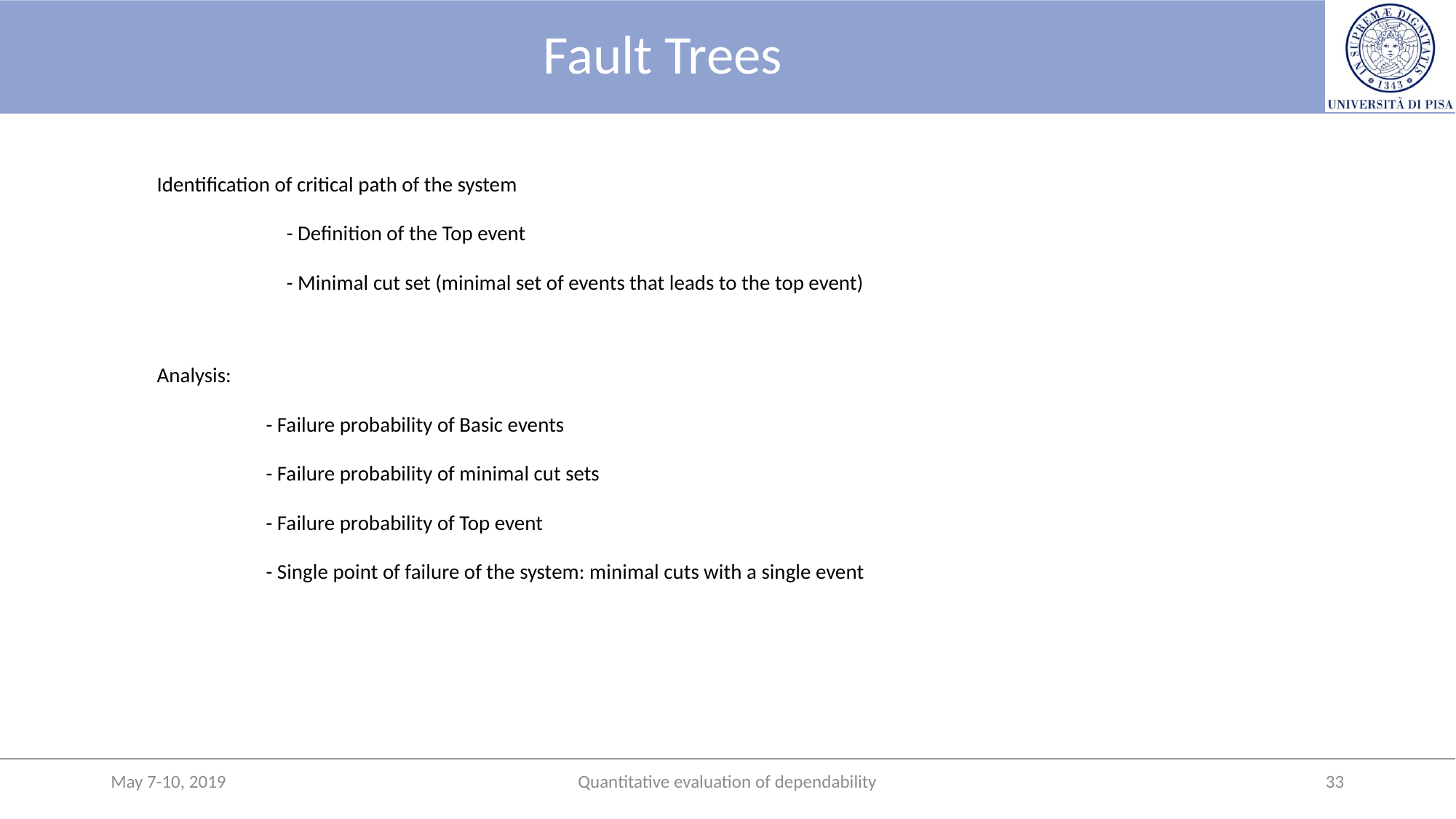

# Fault Trees
Identification of critical path of the system
	- Definition of the Top event
	- Minimal cut set (minimal set of events that leads to the top event)
Analysis:
	- Failure probability of Basic events
	- Failure probability of minimal cut sets
	- Failure probability of Top event
	- Single point of failure of the system: minimal cuts with a single event
May 7-10, 2019
Quantitative evaluation of dependability
33